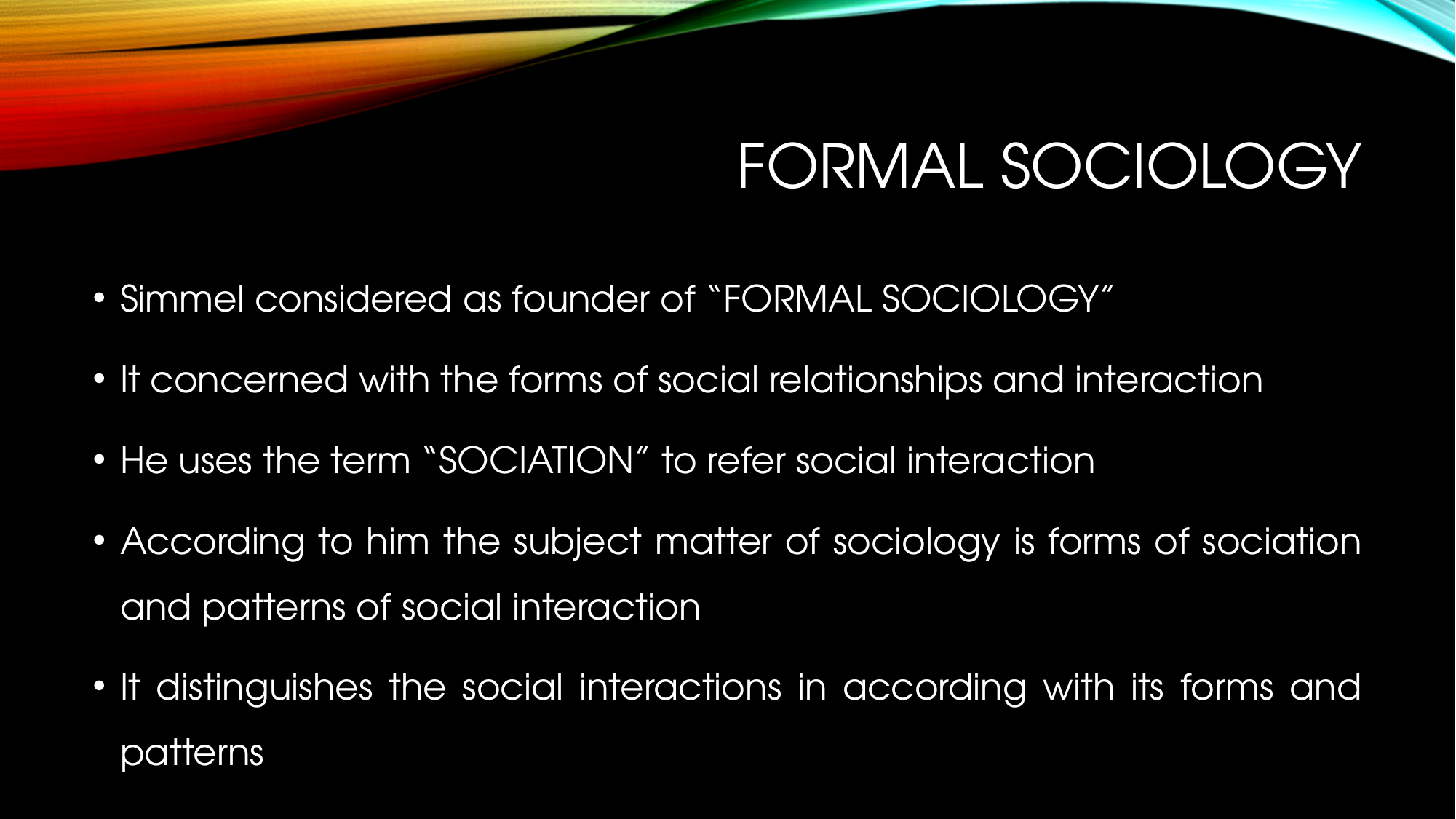

# Formal sociology
Simmel considered as founder of “FORMAL SOCIOLOGY”
It concerned with the forms of social relationships and interaction
He uses the term “SOCIATION” to refer social interaction
According to him the subject matter of sociology is forms of sociation and patterns of social interaction
It distinguishes the social interactions in according with its forms and patterns